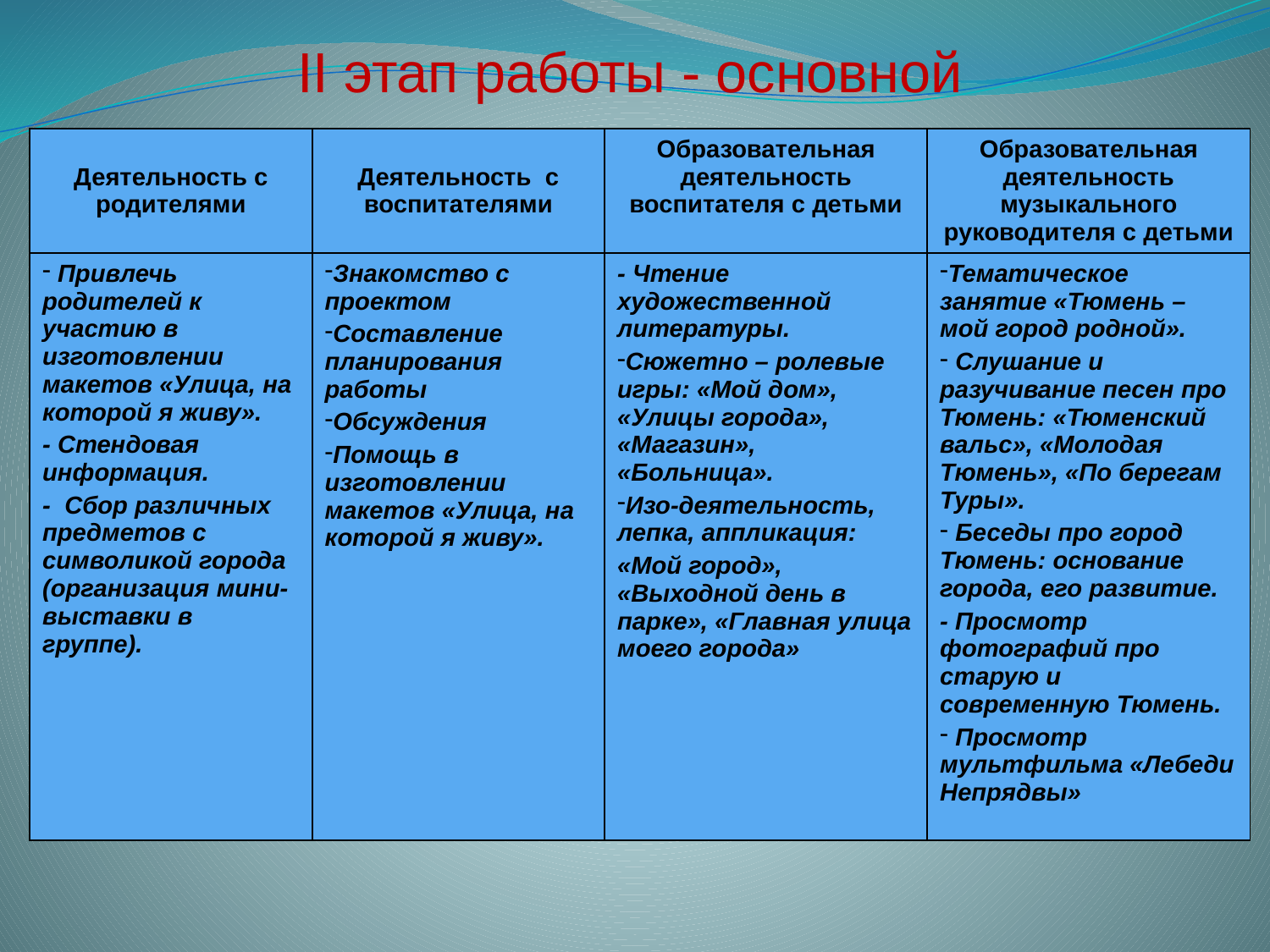

#
II этап работы - основной
| Деятельность с родителями | Деятельность с воспитателями | Образовательная деятельность воспитателя с детьми | Образовательная деятельность музыкального руководителя с детьми |
| --- | --- | --- | --- |
| Привлечь родителей к участию в изготовлении макетов «Улица, на которой я живу». - Стендовая информация. - Сбор различных предметов с символикой города (организация мини-выставки в группе). | Знакомство с проектом Составление планирования работы Обсуждения Помощь в изготовлении макетов «Улица, на которой я живу». | - Чтение художественной литературы. Сюжетно – ролевые игры: «Мой дом», «Улицы города», «Магазин», «Больница». Изо-деятельность, лепка, аппликация: «Мой город», «Выходной день в парке», «Главная улица моего города» | Тематическое занятие «Тюмень – мой город родной». Слушание и разучивание песен про Тюмень: «Тюменский вальс», «Молодая Тюмень», «По берегам Туры». Беседы про город Тюмень: основание города, его развитие. - Просмотр фотографий про старую и современную Тюмень. Просмотр мультфильма «Лебеди Непрядвы» |